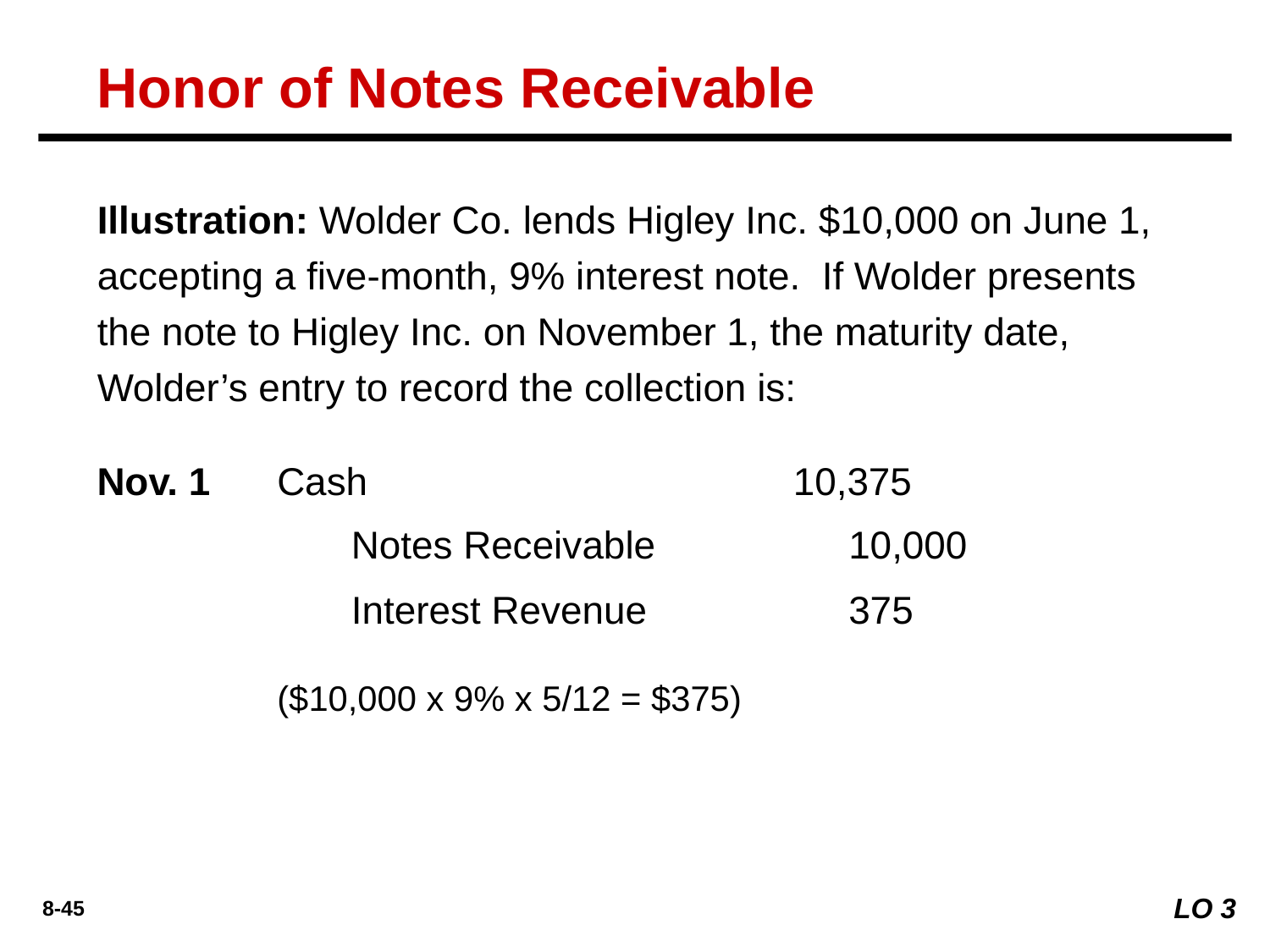

Honor of Notes Receivable

Illustration: Wolder Co. lends Higley Inc. $10,000 on June 1, accepting a five-month, 9% interest note.  If Wolder presents the note to Higley Inc. on November 1, the maturity date, Wolder’s entry to record the collection is:
Nov. 1
Cash 	10,375
	 Notes Receivable 		10,000
	 Interest Revenue 		375
($10,000 x 9% x 5/12 = $375)
LO 3